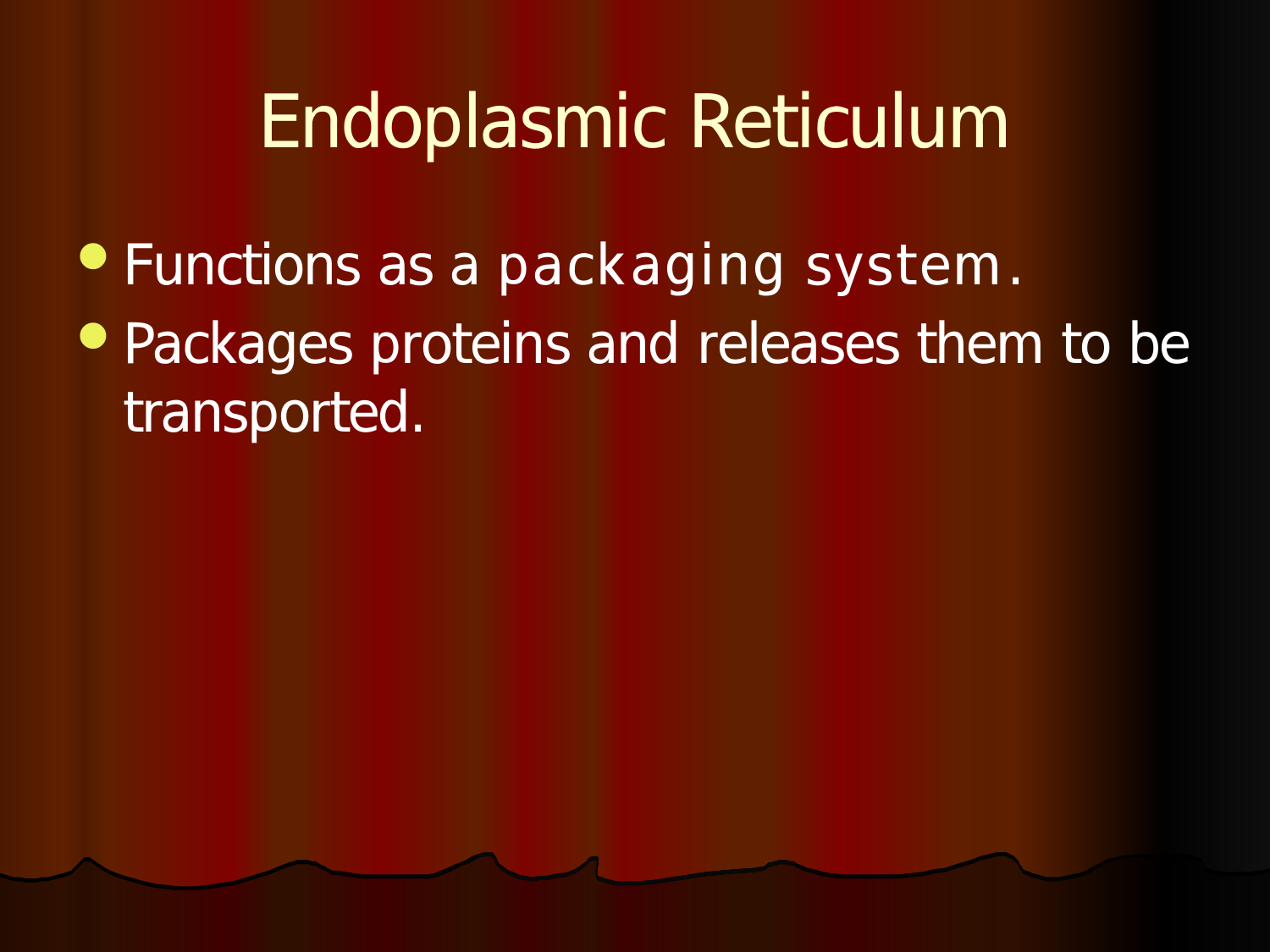

# Endoplasmic Reticulum
Functions as a packaging system.
Packages proteins and releases them to be transported.